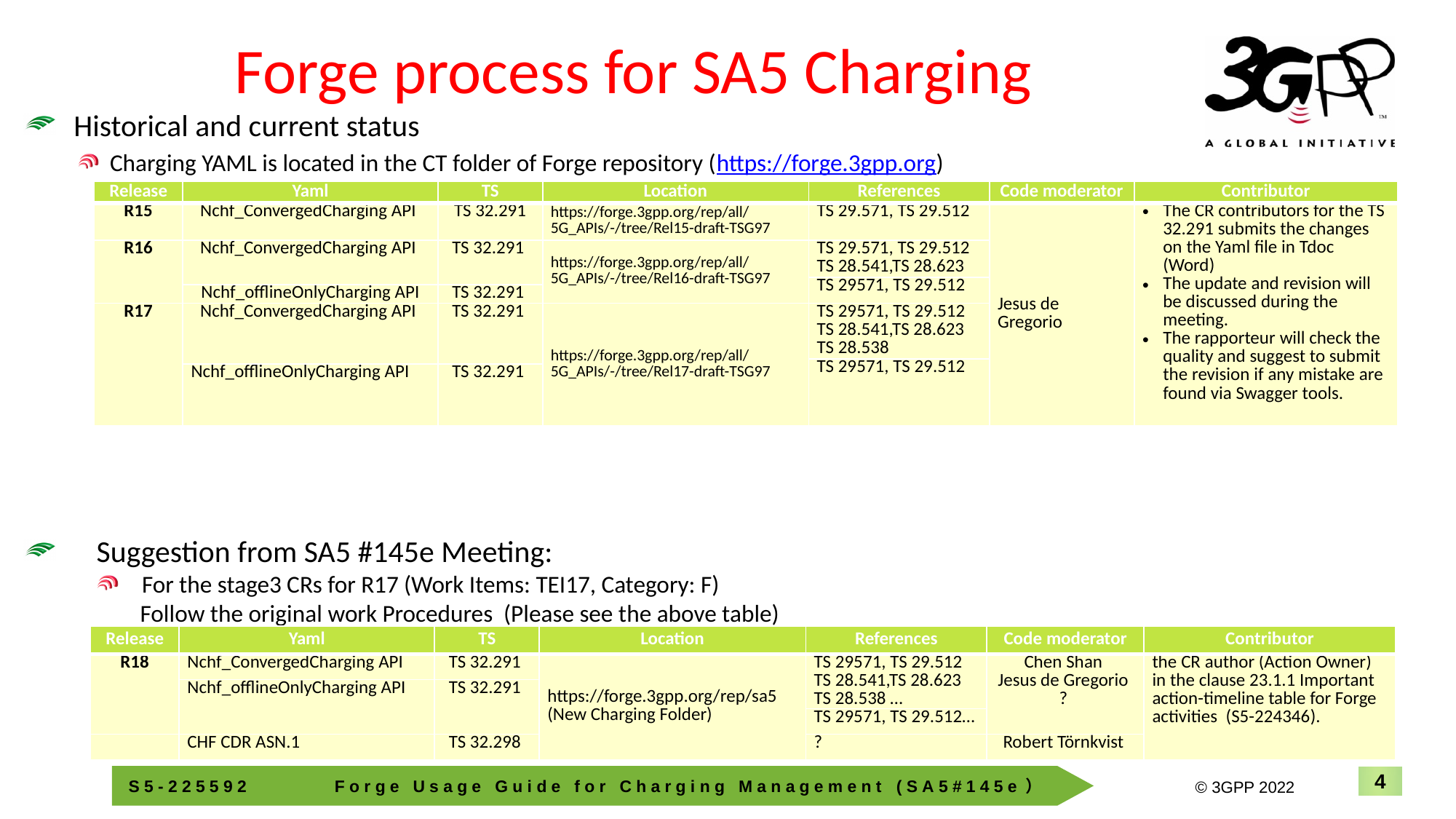

# Forge process for SA5 Charging
 Historical and current status
Charging YAML is located in the CT folder of Forge repository (https://forge.3gpp.org)

Suggestion from SA5 #145e Meeting:
For the stage3 CRs for R17 (Work Items: TEI17, Category: F)
        Follow the original work Procedures  (Please see the above table)
For the stage 3 CRs for R18 (Work Items: 5G_XXX_CH, Category: B)
         Follow the new work procedures for the Forge process for SA5. (Please see the updated S5-224346 )

| Release | Yaml | TS | Location | References | Code moderator | Contributor |
| --- | --- | --- | --- | --- | --- | --- |
| R15 | Nchf\_ConvergedCharging API | TS 32.291 | https://forge.3gpp.org/rep/all/5G\_APIs/-/tree/Rel15-draft-TSG97 | TS 29.571, TS 29.512 | Jesus de Gregorio | The CR contributors for the TS 32.291 submits the changes on the Yaml file in Tdoc (Word) The update and revision will be discussed during the meeting. The rapporteur will check the quality and suggest to submit the revision if any mistake are found via Swagger tools. |
| R16 | Nchf\_ConvergedCharging API | TS 32.291 | https://forge.3gpp.org/rep/all/5G\_APIs/-/tree/Rel16-draft-TSG97 | TS 29.571, TS 29.512 TS 28.541,TS 28.623 |  |  |
|  |  |  |  | TS 29571, TS 29.512 |  |  |
|  | Nchf\_offlineOnlyCharging API | TS 32.291 |  |  |  |  |
| R17 | Nchf\_ConvergedCharging API | TS 32.291 | https://forge.3gpp.org/rep/all/5G\_APIs/-/tree/Rel17-draft-TSG97 | TS 29571, TS 29.512 TS 28.541,TS 28.623 TS 28.538 |  |  |
|  |  |  |  | TS 29571, TS 29.512 |  |  |
|  | Nchf\_offlineOnlyCharging API | TS 32.291 |  |  |  |  |
| Release | Yaml | TS | Location | References | Code moderator | Contributor |
| --- | --- | --- | --- | --- | --- | --- |
| R18 | Nchf\_ConvergedCharging API | TS 32.291 | https://forge.3gpp.org/rep/sa5 (New Charging Folder) | TS 29571, TS 29.512 TS 28.541,TS 28.623 TS 28.538 … | Chen Shan Jesus de Gregorio ? | the CR author (Action Owner) in the clause 23.1.1 Important action-timeline table for Forge activities (S5-224346). |
|  | Nchf\_offlineOnlyCharging API | TS 32.291 |  |  |  |  |
|  |  |  |  | TS 29571, TS 29.512… |  |  |
|  | CHF CDR ASN.1 | TS 32.298 |  | ? | Robert Törnkvist |  |